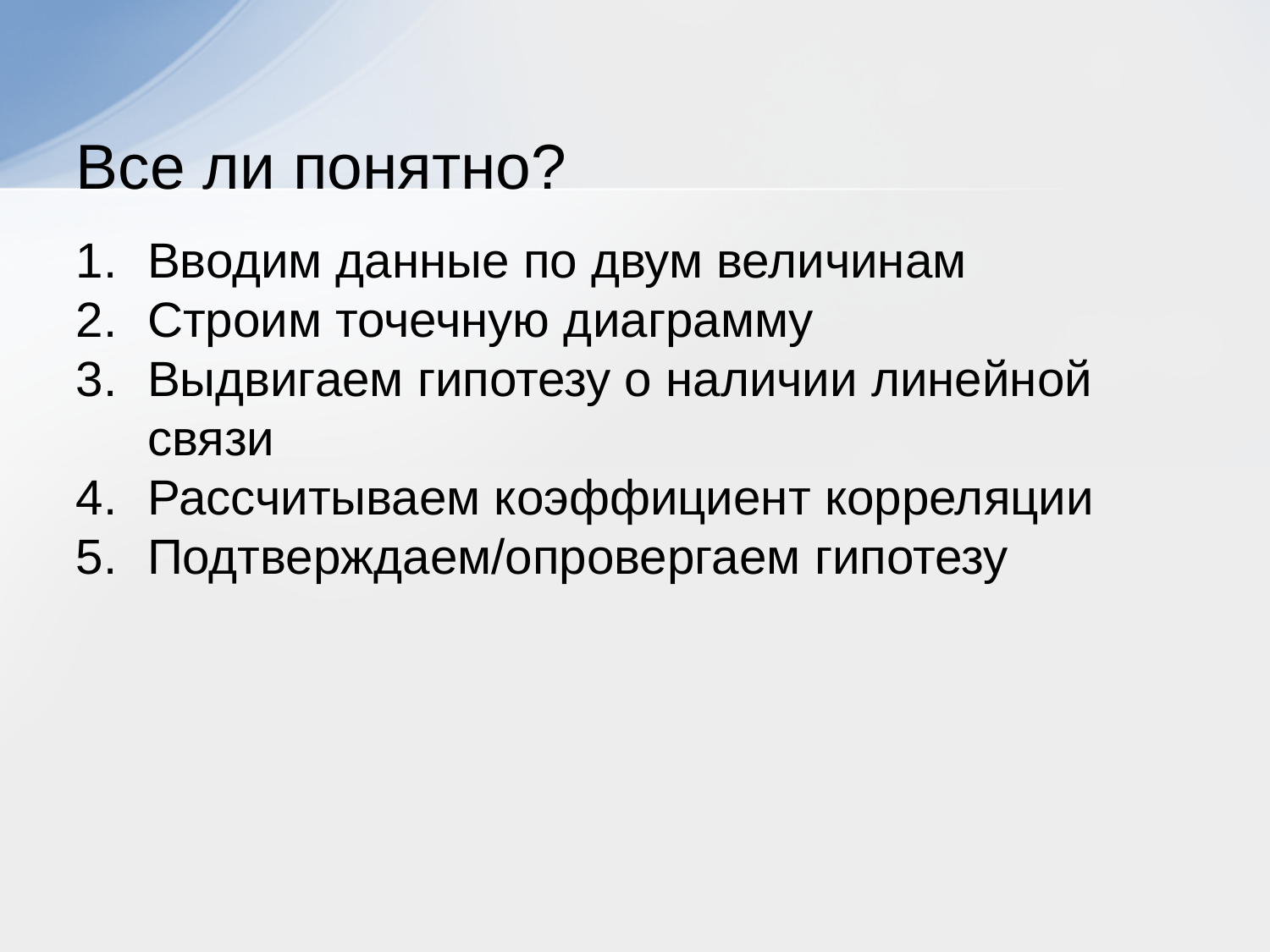

# Все ли понятно?
Вводим данные по двум величинам
Строим точечную диаграмму
Выдвигаем гипотезу о наличии линейной связи
Рассчитываем коэффициент корреляции
Подтверждаем/опровергаем гипотезу